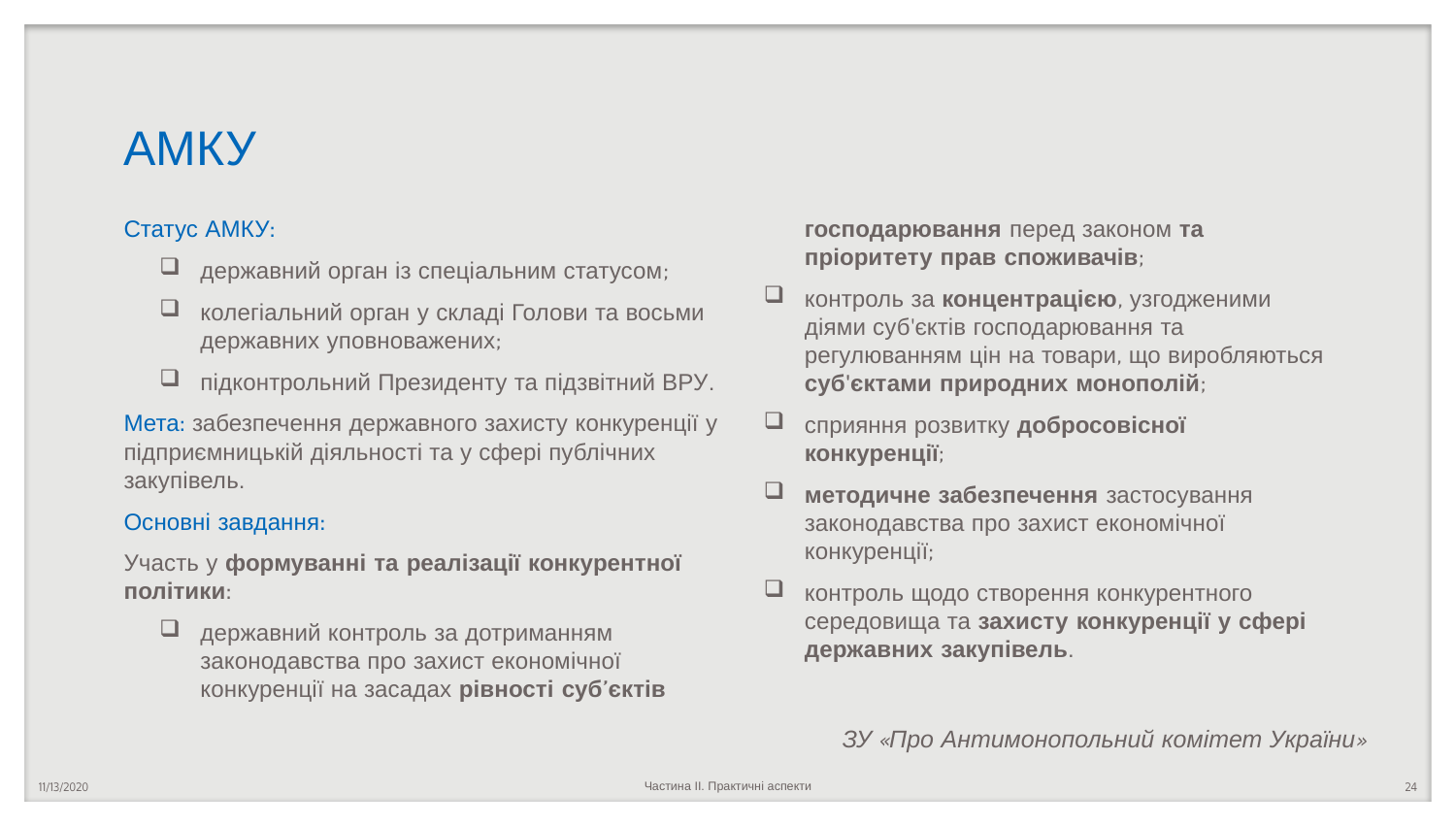

# АМКУ
Статус АМКУ:
державний орган із спеціальним статусом;
колегіальний орган у складі Голови та восьми державних уповноважених;
підконтрольний Президенту та підзвітний ВРУ.
Мета: забезпечення державного захисту конкуренції у підприємницькій діяльності та у сфері публічних закупівель.
Основні завдання:
Участь у формуванні та реалізації конкурентної політики:
державний контроль за дотриманням законодавства про захист економічної конкуренції на засадах рівності суб’єктів господарювання перед законом та пріоритету прав споживачів;
контроль за концентрацією, узгодженими діями суб'єктів господарювання та регулюванням цін на товари, що виробляються суб'єктами природних монополій;
сприяння розвитку добросовісної конкуренції;
методичне забезпечення застосування законодавства про захист економічної конкуренції;
контроль щодо створення конкурентного середовища та захисту конкуренції у сфері державних закупівель.
ЗУ «Про Антимонопольний комітет України»
11/13/2020
Частина ІІ. Практичні аспекти
24